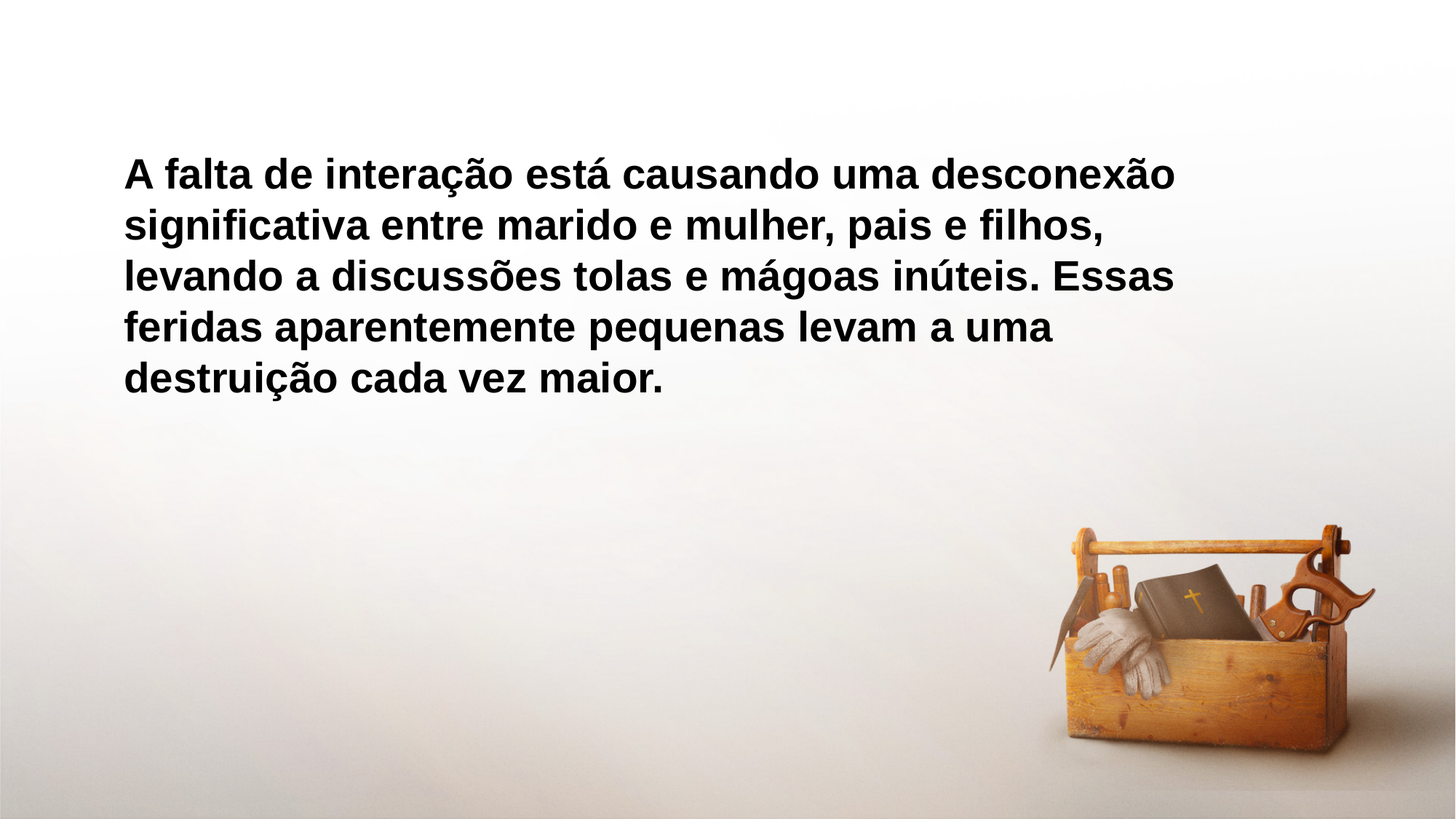

A falta de interação está causando uma desconexão significativa entre marido e mulher, pais e filhos, levando a discussões tolas e mágoas inúteis. Essas feridas aparentemente pequenas levam a uma destruição cada vez maior.